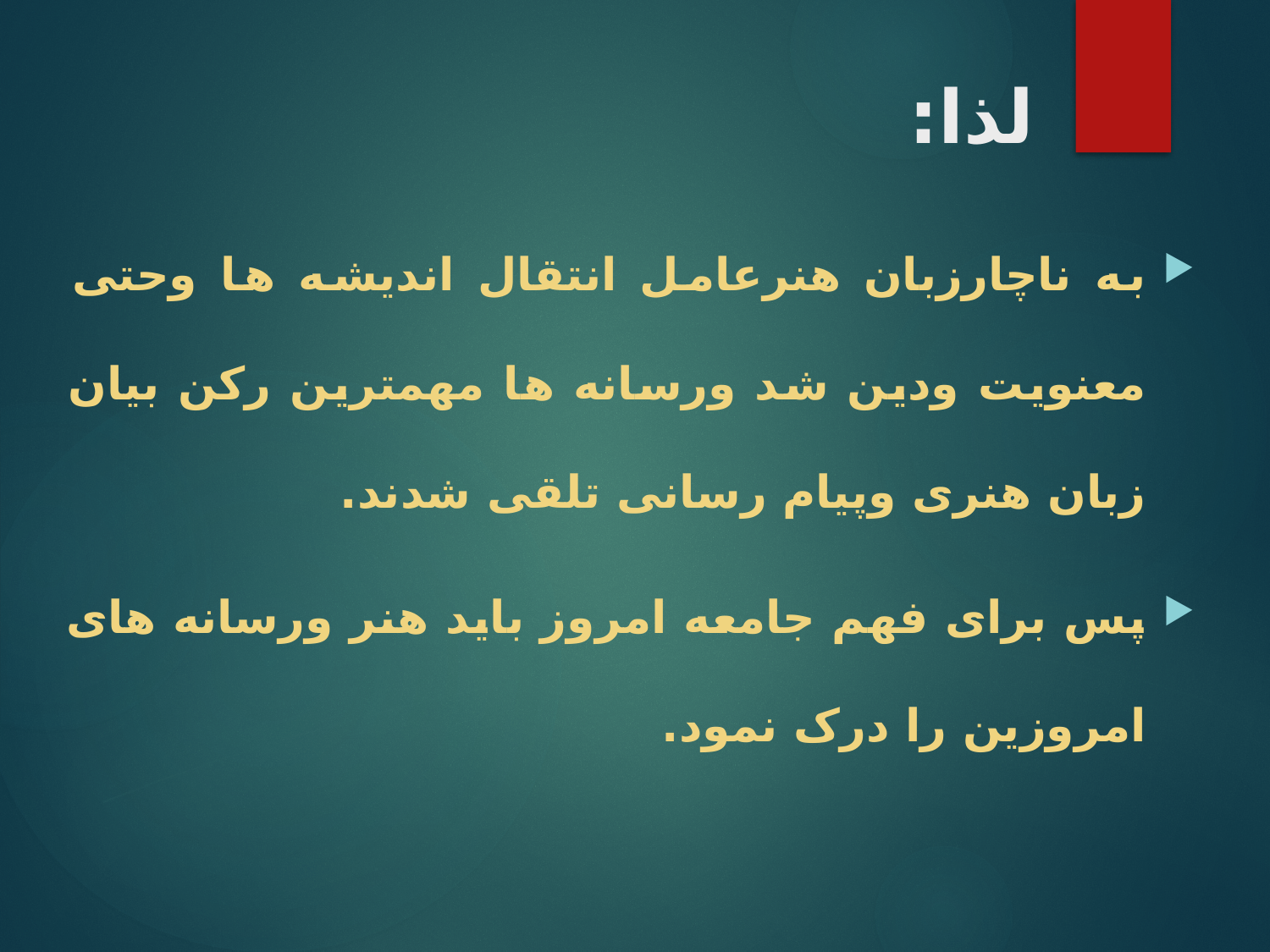

# لذا:
به ناچارزبان هنرعامل انتقال اندیشه ها وحتی معنویت ودین شد ورسانه ها مهمترین رکن بیان زبان هنری وپیام رسانی تلقی شدند.
پس برای فهم جامعه امروز باید هنر ورسانه های امروزین را درک نمود.